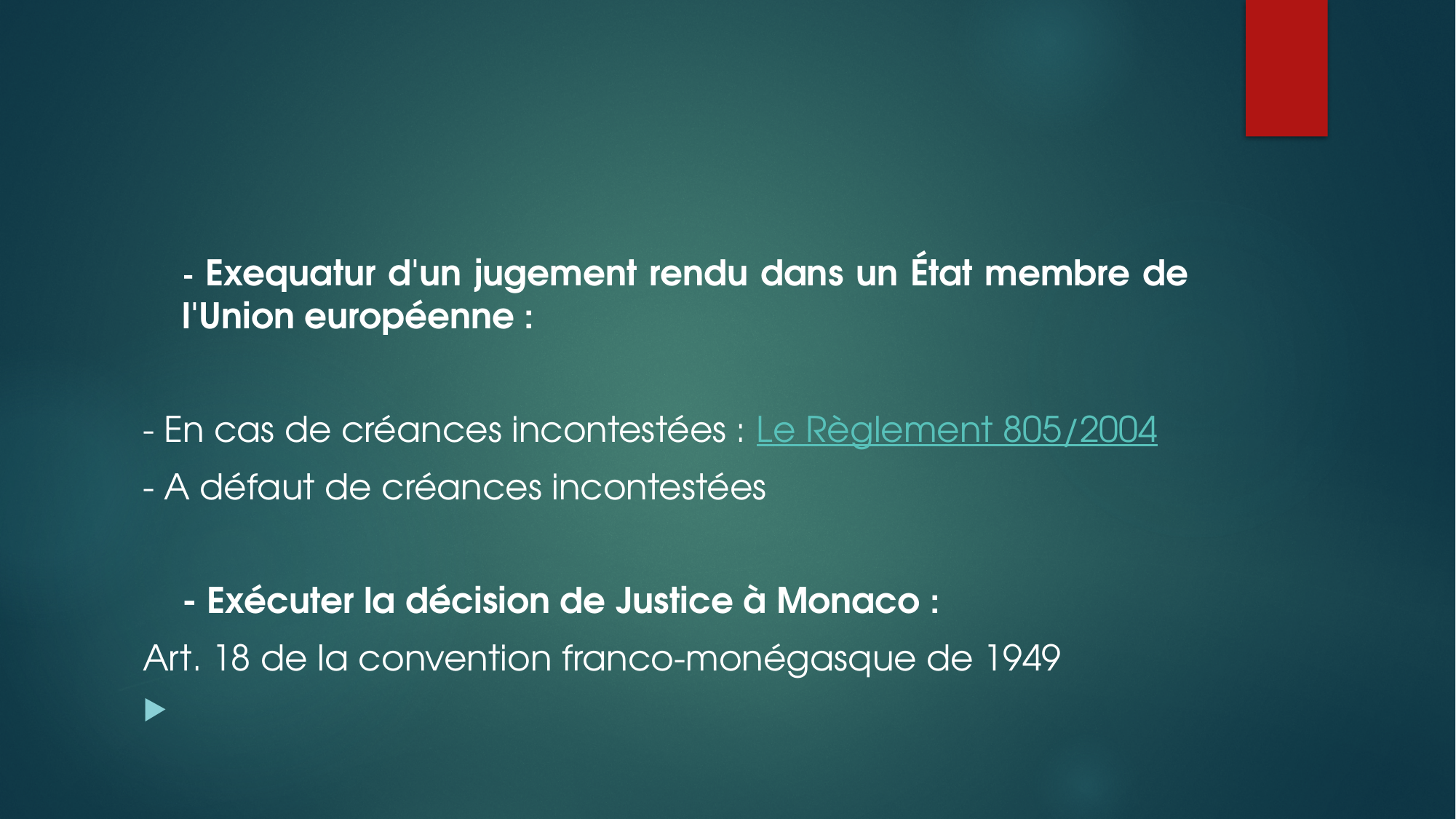

#
			- Exequatur d'un jugement rendu dans un État membre de l'Union européenne :

- En cas de créances incontestées : Le Règlement 805/2004
- A défaut de créances incontestées

			- Exécuter la décision de Justice à Monaco :
Art. 18 de la convention franco-monégasque de 1949